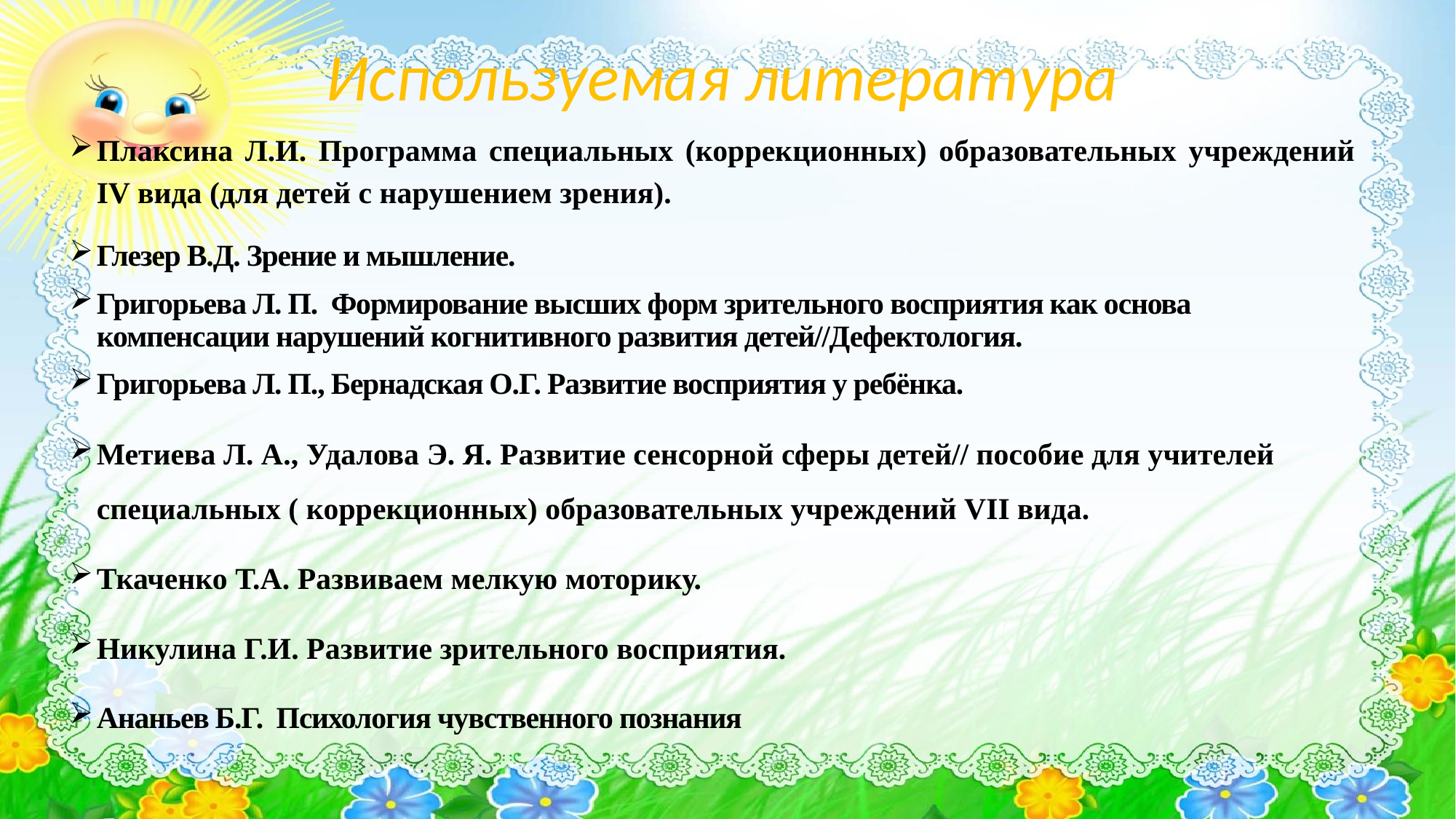

# Используемая литература
Плаксина Л.И. Программа специальных (коррекционных) образовательных учреждений IV вида (для детей с нарушением зрения).
Глезер В.Д. Зрение и мышление.
Григорьева Л. П.  Формирование высших форм зрительного восприятия как основа компенсации нарушений когнитивного развития детей//Дефектология.
Григорьева Л. П., Бернадская О.Г. Развитие восприятия у ребёнка.
Метиева Л. А., Удалова Э. Я. Развитие сенсорной сферы детей// пособие для учителей специальных ( коррекционных) образовательных учреждений VII вида.
Ткаченко Т.А. Развиваем мелкую моторику.
Никулина Г.И. Развитие зрительного восприятия.
Ананьев Б.Г.  Психология чувственного познания